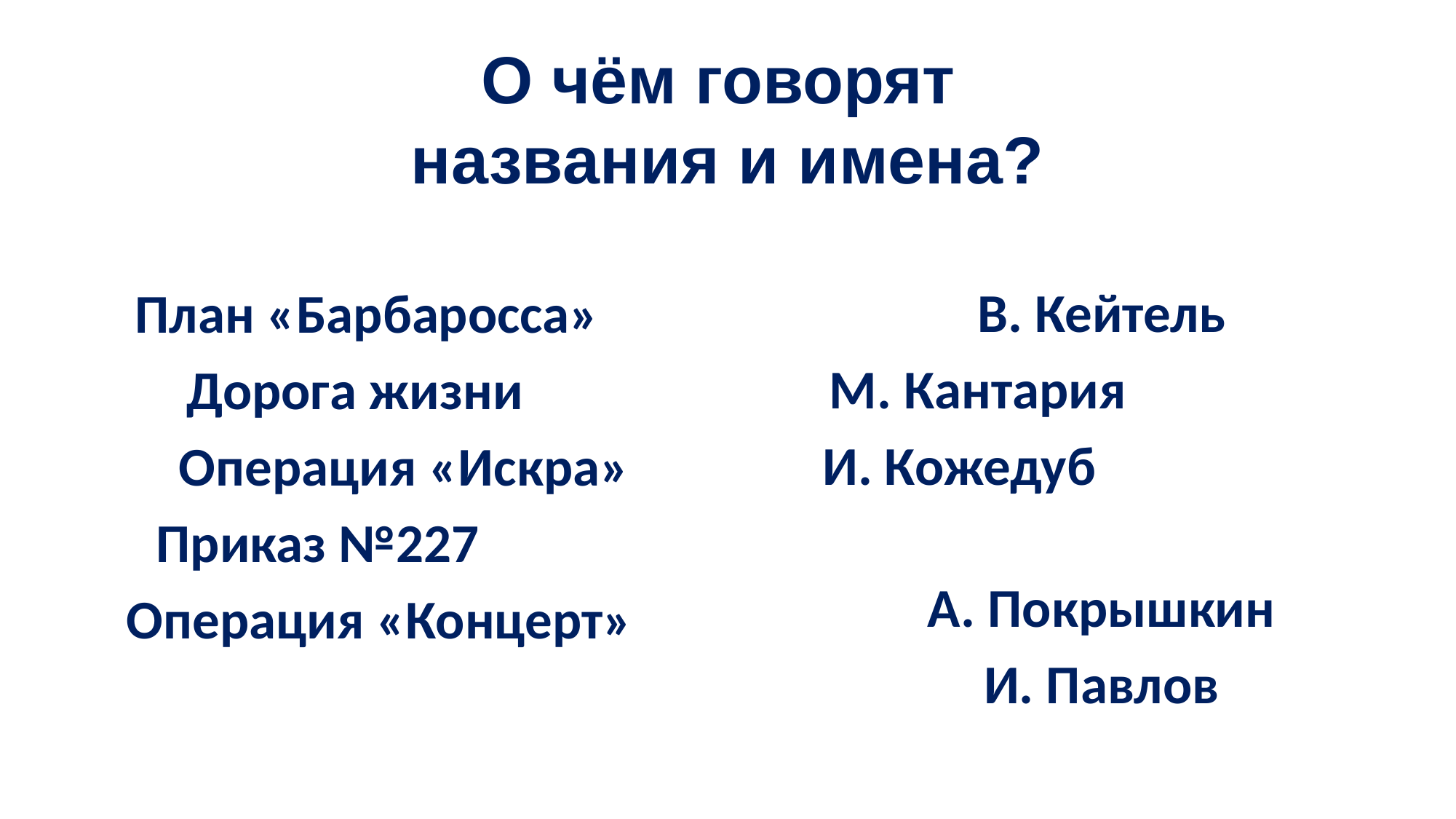

# О чём говорят названия и имена?
В. Кейтель
М. Кантария
И. Кожедуб
А. Покрышкин
И. Павлов

План «Барбаросса»
Дорога жизни
Операция «Искра»
Приказ №227
Операция «Концерт»